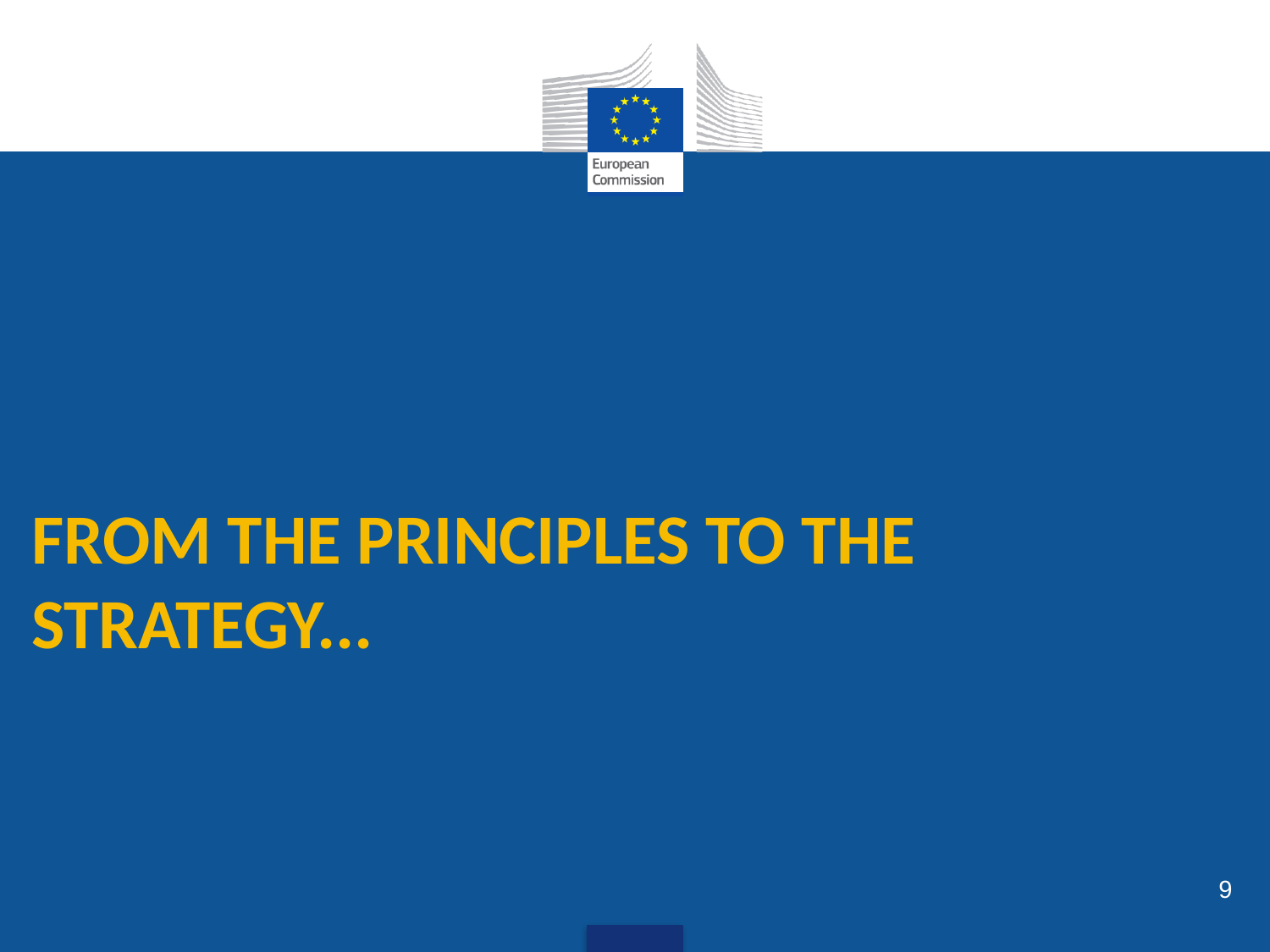

FROM THE PRINCIPLES TO THE STRATEGY...
#

9